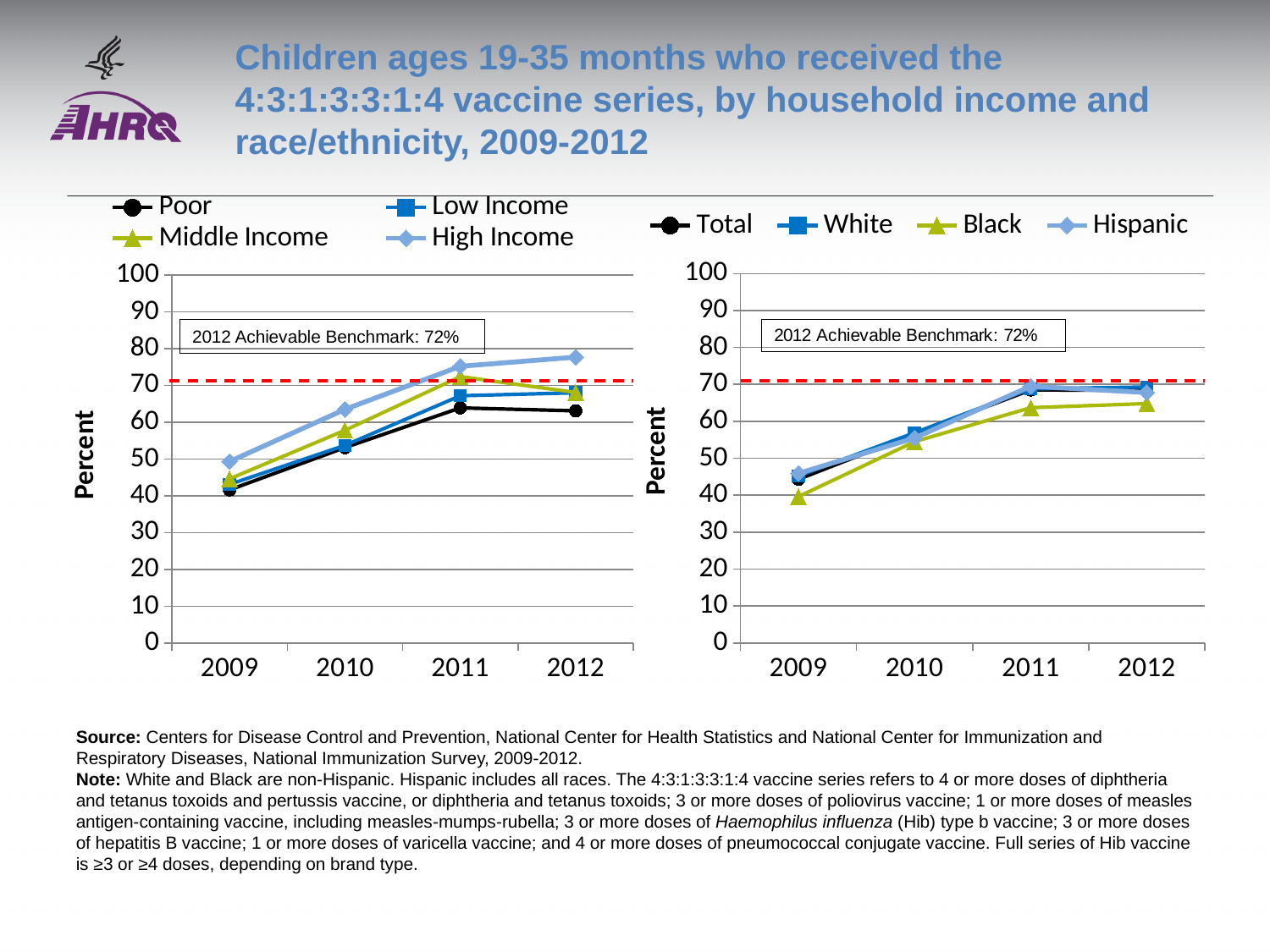

# Children ages 19-35 months who received the 4:3:1:3:3:1:4 vaccine series, by household income and race/ethnicity, 2009-2012

### Chart

| Category | Poor | Low Income | Middle Income | High Income |
|---|---|---|---|---|
| 2009 | 41.6 | 43.1 | 44.6 | 49.3 |
| 2010 | 53.1 | 53.7 | 57.8 | 63.5 |
| 2011 | 63.9 | 67.2 | 72.4 | 75.2 |
| 2012 | 63.1 | 68.0 | 68.1 | 77.7 |

### Chart

| Category | Total | White | Black | Hispanic |
|---|---|---|---|---|
| 2009 | 44.3 | 45.2 | 39.6 | 45.9 |
| 2010 | 56.6 | 56.9 | 54.5 | 55.5 |
| 2011 | 68.5 | 68.8 | 63.7 | 69.5 |
| 2012 | 68.4 | 69.3 | 64.8 | 67.8 |
2012 Achievable Benchmark: 72%
Source: Centers for Disease Control and Prevention, National Center for Health Statistics and National Center for Immunization and Respiratory Diseases, National Immunization Survey, 2009-2012.
Note: White and Black are non-Hispanic. Hispanic includes all races. The 4:3:1:3:3:1:4 vaccine series refers to 4 or more doses of diphtheria and tetanus toxoids and pertussis vaccine, or diphtheria and tetanus toxoids; 3 or more doses of poliovirus vaccine; 1 or more doses of measles antigen-containing vaccine, including measles-mumps-rubella; 3 or more doses of Haemophilus influenza (Hib) type b vaccine; 3 or more doses of hepatitis B vaccine; 1 or more doses of varicella vaccine; and 4 or more doses of pneumococcal conjugate vaccine. Full series of Hib vaccine is ≥3 or ≥4 doses, depending on brand type.